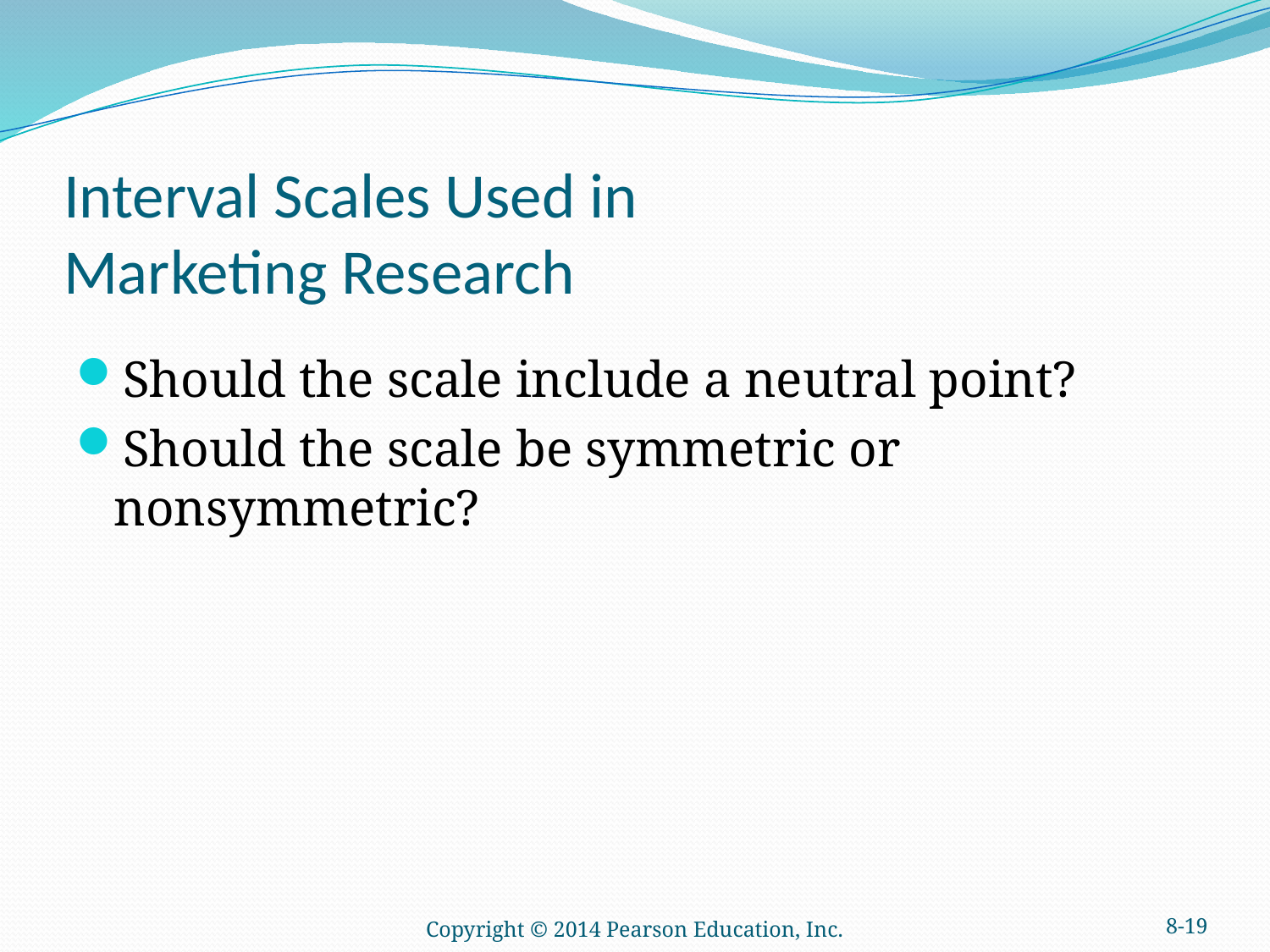

# Interval Scales Used in Marketing Research
Should the scale include a neutral point?
Should the scale be symmetric or nonsymmetric?